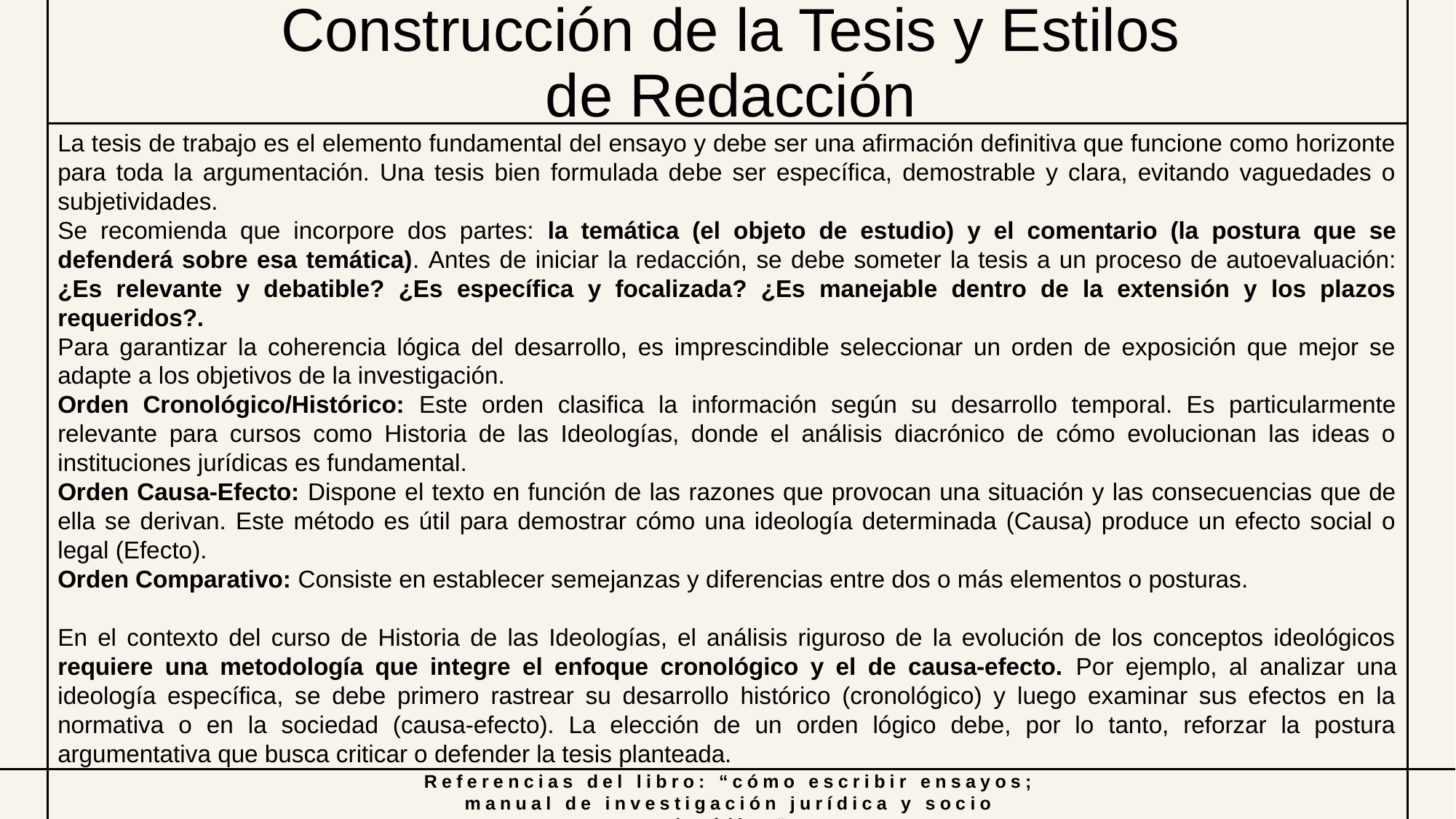

# Construcción de la Tesis y Estilos de Redacción
La tesis de trabajo es el elemento fundamental del ensayo y debe ser una afirmación definitiva que funcione como horizonte para toda la argumentación. Una tesis bien formulada debe ser específica, demostrable y clara, evitando vaguedades o subjetividades.
Se recomienda que incorpore dos partes: la temática (el objeto de estudio) y el comentario (la postura que se defenderá sobre esa temática). Antes de iniciar la redacción, se debe someter la tesis a un proceso de autoevaluación: ¿Es relevante y debatible? ¿Es específica y focalizada? ¿Es manejable dentro de la extensión y los plazos requeridos?.
Para garantizar la coherencia lógica del desarrollo, es imprescindible seleccionar un orden de exposición que mejor se adapte a los objetivos de la investigación.
Orden Cronológico/Histórico: Este orden clasifica la información según su desarrollo temporal. Es particularmente relevante para cursos como Historia de las Ideologías, donde el análisis diacrónico de cómo evolucionan las ideas o instituciones jurídicas es fundamental.
Orden Causa-Efecto: Dispone el texto en función de las razones que provocan una situación y las consecuencias que de ella se derivan. Este método es útil para demostrar cómo una ideología determinada (Causa) produce un efecto social o legal (Efecto).
Orden Comparativo: Consiste en establecer semejanzas y diferencias entre dos o más elementos o posturas.

En el contexto del curso de Historia de las Ideologías, el análisis riguroso de la evolución de los conceptos ideológicos requiere una metodología que integre el enfoque cronológico y el de causa-efecto. Por ejemplo, al analizar una ideología específica, se debe primero rastrear su desarrollo histórico (cronológico) y luego examinar sus efectos en la normativa o en la sociedad (causa-efecto). La elección de un orden lógico debe, por lo tanto, reforzar la postura argumentativa que busca criticar o defender la tesis planteada.
Referencias del libro: “cómo escribir ensayos; manual de investigación jurídica y socio jurídica”